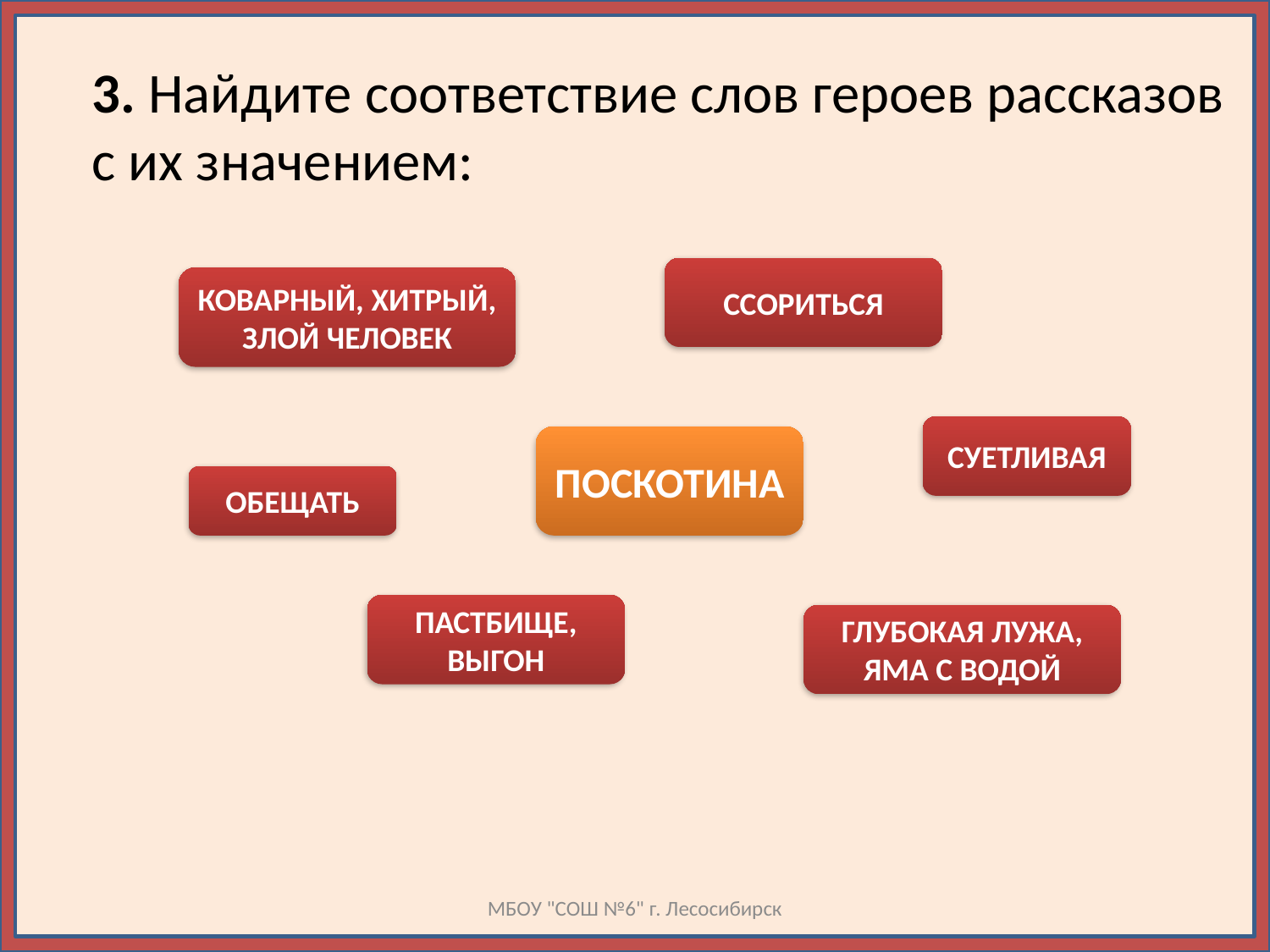

# 3. Найдите соответствие слов героев рассказов с их значением:
ССОРИТЬСЯ
КОВАРНЫЙ, ХИТРЫЙ, ЗЛОЙ ЧЕЛОВЕК
СУЕТЛИВАЯ
ПОСКОТИНА
ОБЕЩАТЬ
ПАСТБИЩЕ, ВЫГОН
ГЛУБОКАЯ ЛУЖА, ЯМА С ВОДОЙ
МБОУ "СОШ №6" г. Лесосибирск